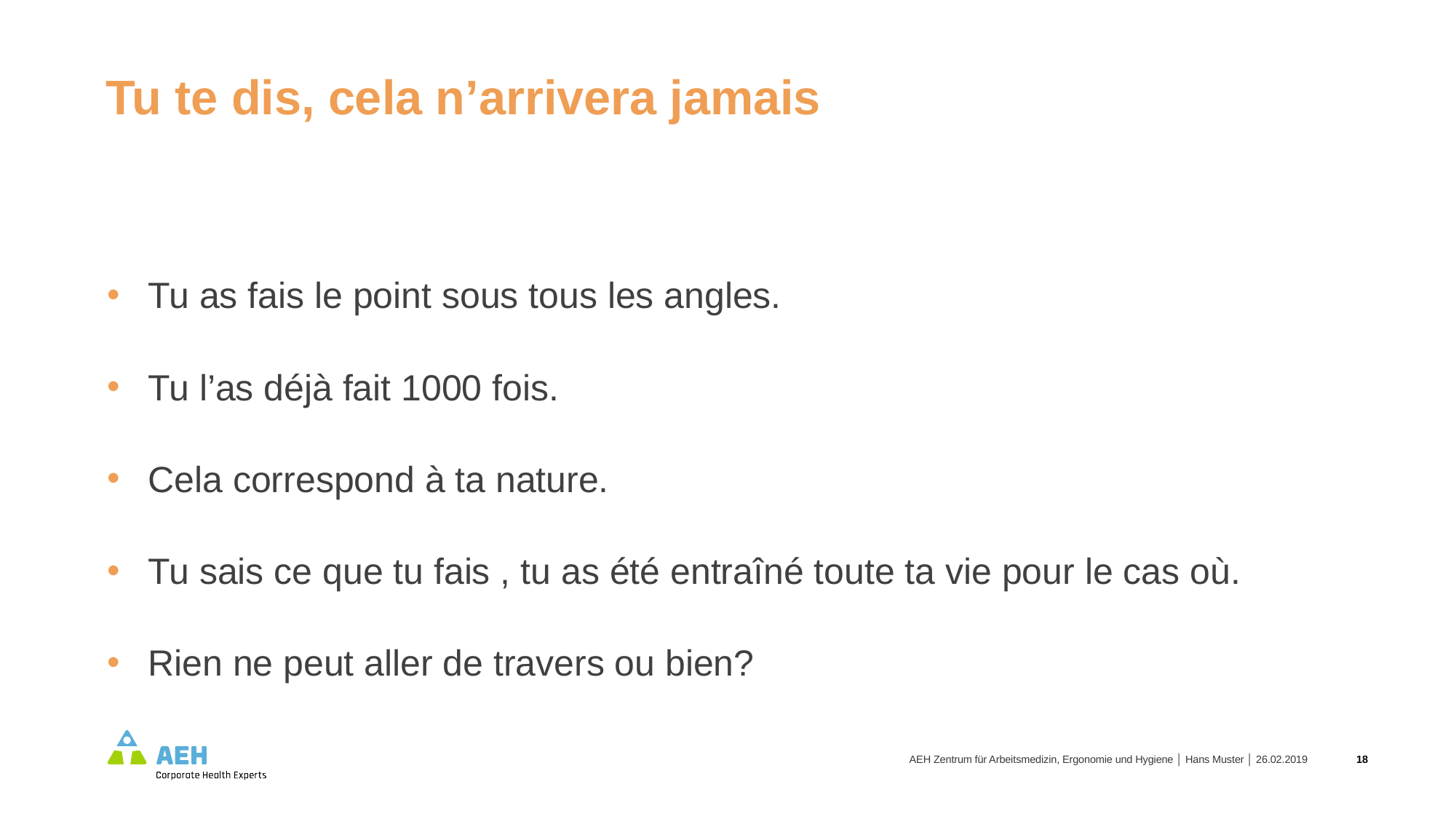

Tu te dis, cela n’arrivera jamais
Tu as fais le point sous tous les angles.
Tu l’as déjà fait 1000 fois.
Cela correspond à ta nature.
Tu sais ce que tu fais , tu as été entraîné toute ta vie pour le cas où.
Rien ne peut aller de travers ou bien?

AEH Zentrum für Arbeitsmedizin, Ergonomie und Hygiene │ Hans Muster │ 26.02.2019